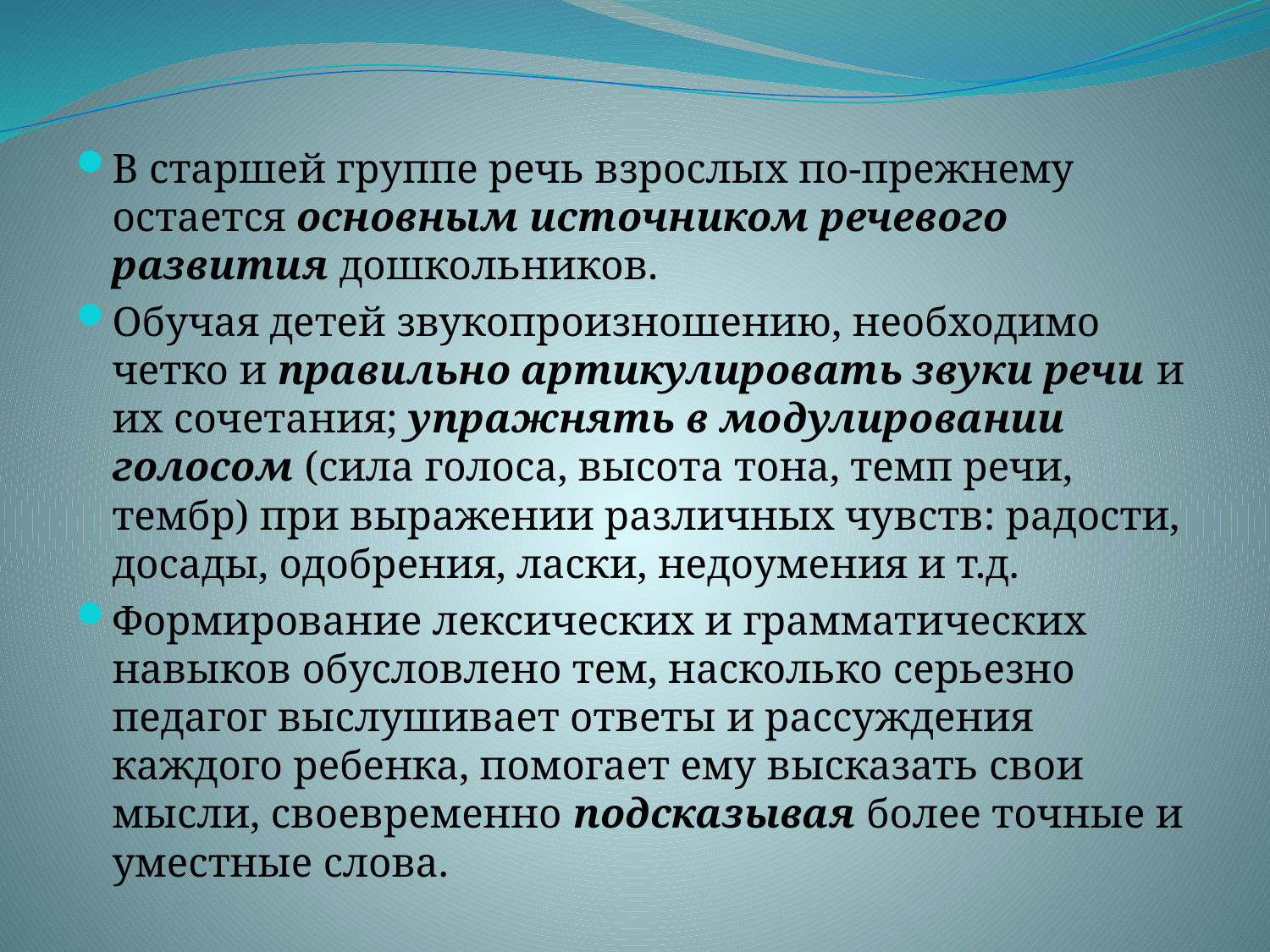

#
В старшей группе речь взрослых по-прежнему остается основным источником речевого развития дошкольников.
Обучая детей звукопроизношению, необходимо четко и правильно артикулировать звуки речи и их сочетания; упражнять в модулировании голосом (сила голоса, высота тона, темп речи, тембр) при выражении различных чувств: радости, досады, одобрения, ласки, недоумения и т.д.
Формирование лексических и грамматических навыков обусловлено тем, насколько серьезно педагог выслушивает ответы и рассуждения каждого ребенка, помогает ему высказать свои мысли, своевременно подсказывая более точные и уместные слова.